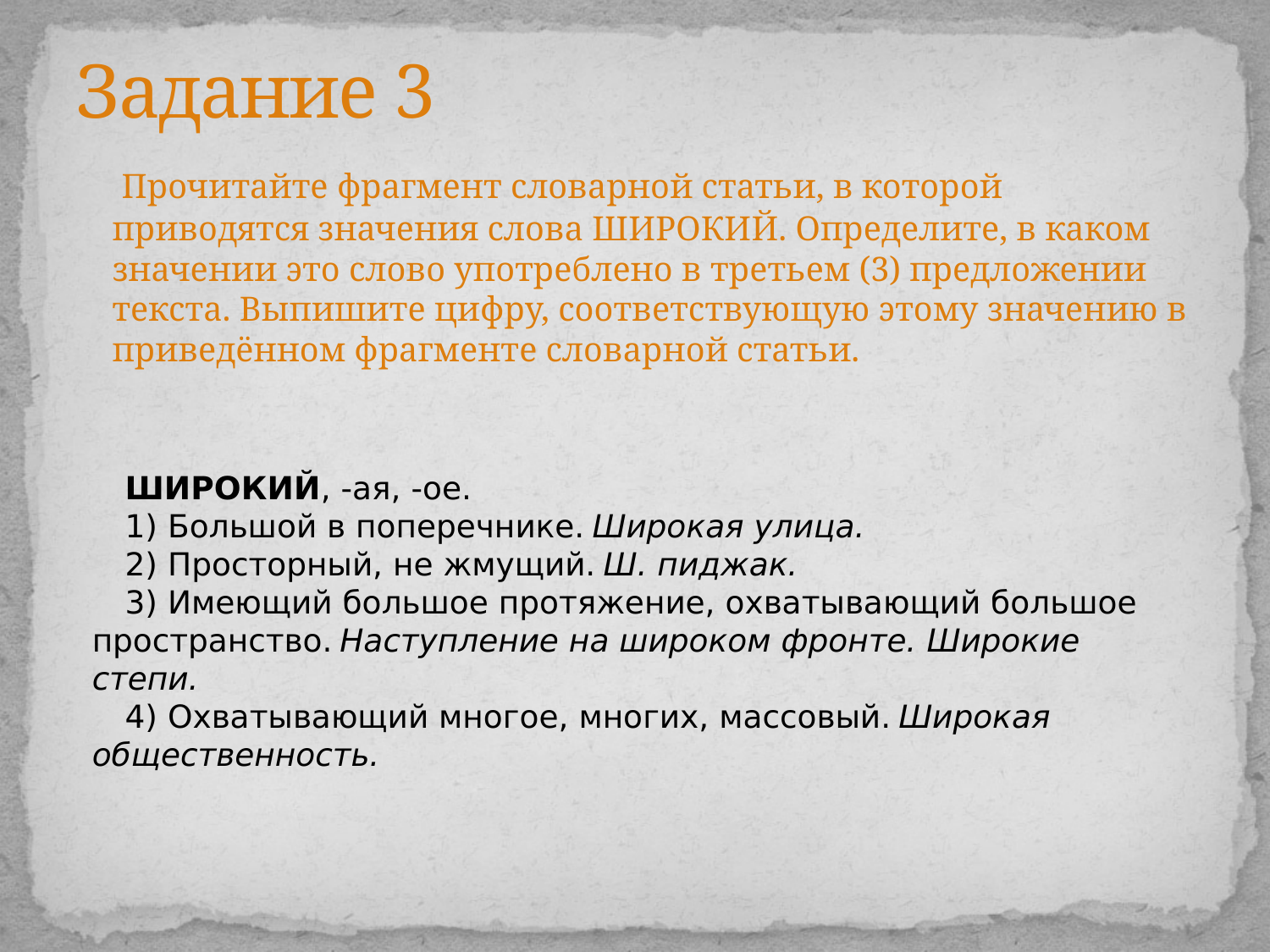

# Задание 3
    Прочитайте фрагмент словарной статьи, в которой приводятся значения слова ШИРОКИЙ. Определите, в каком значении это слово употреблено в третьем (3) предложении текста. Выпишите цифру, соответствующую этому значению в приведённом фрагменте словарной статьи.

ШИРОКИЙ, -ая, -ое.
1) Большой в поперечнике. Широкая улица.
2) Просторный, не жмущий. Ш. пиджак.
3) Имеющий большое протяжение, охватывающий большое пространство. Наступление на широком фронте. Широкие степи.
4) Охватывающий многое, многих, массовый. Широкая общественность.